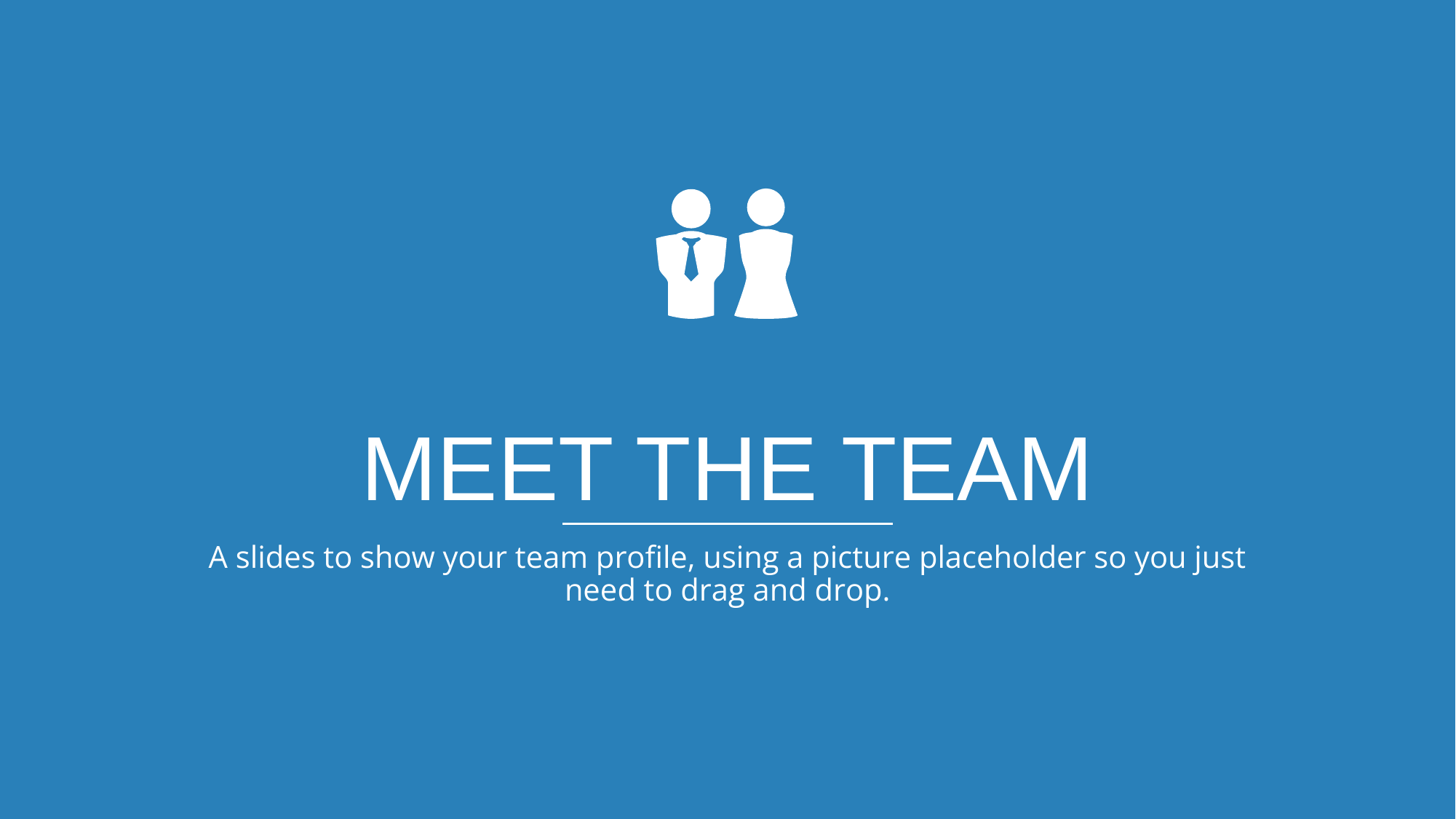

# MEET THE TEAM
A slides to show your team profile, using a picture placeholder so you just need to drag and drop.